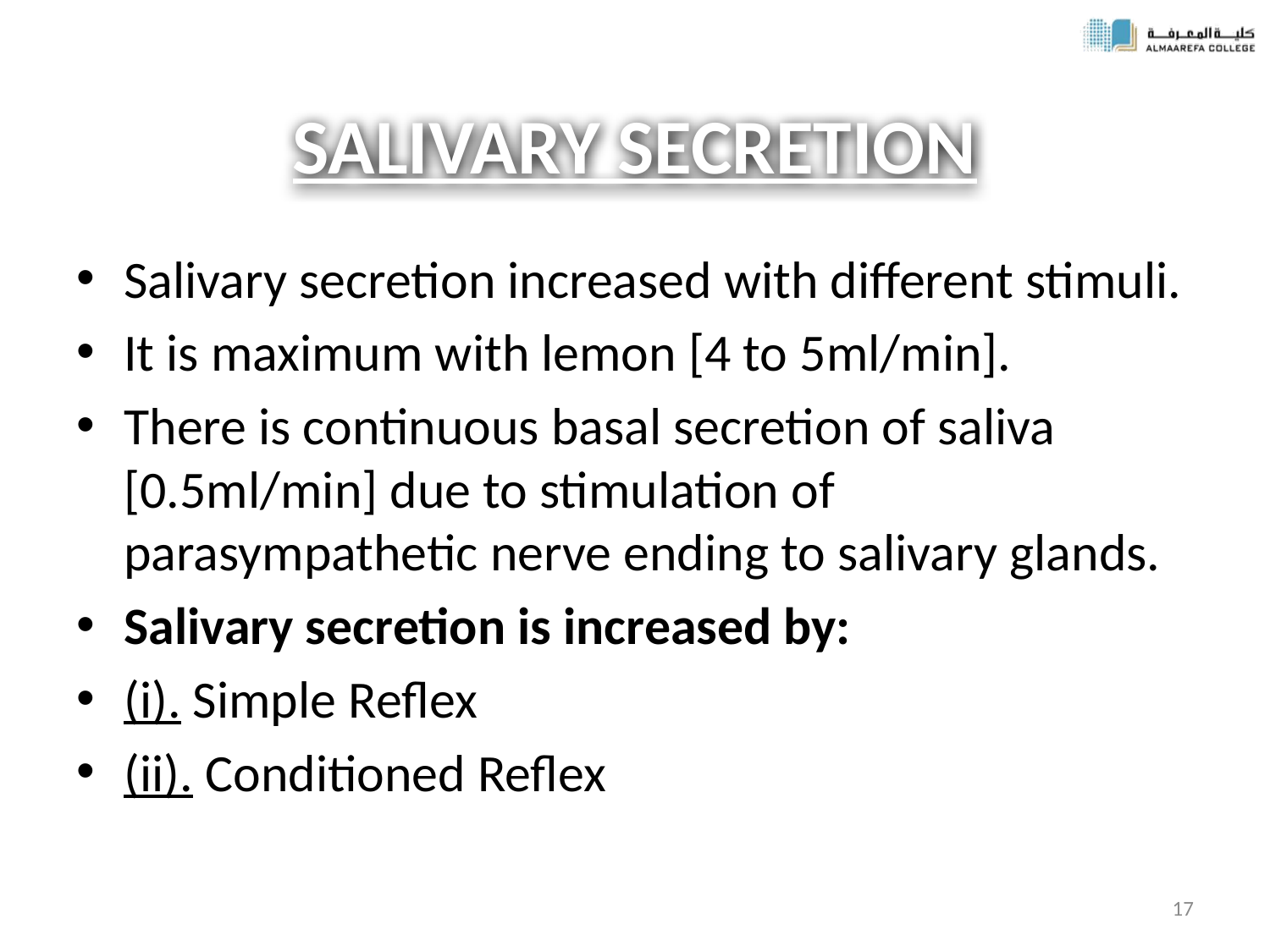

# SALIVARY SECRETION
Salivary secretion increased with different stimuli.
It is maximum with lemon [4 to 5ml/min].
There is continuous basal secretion of saliva [0.5ml/min] due to stimulation of parasympathetic nerve ending to salivary glands.
Salivary secretion is increased by:
(i). Simple Reflex
(ii). Conditioned Reflex

17